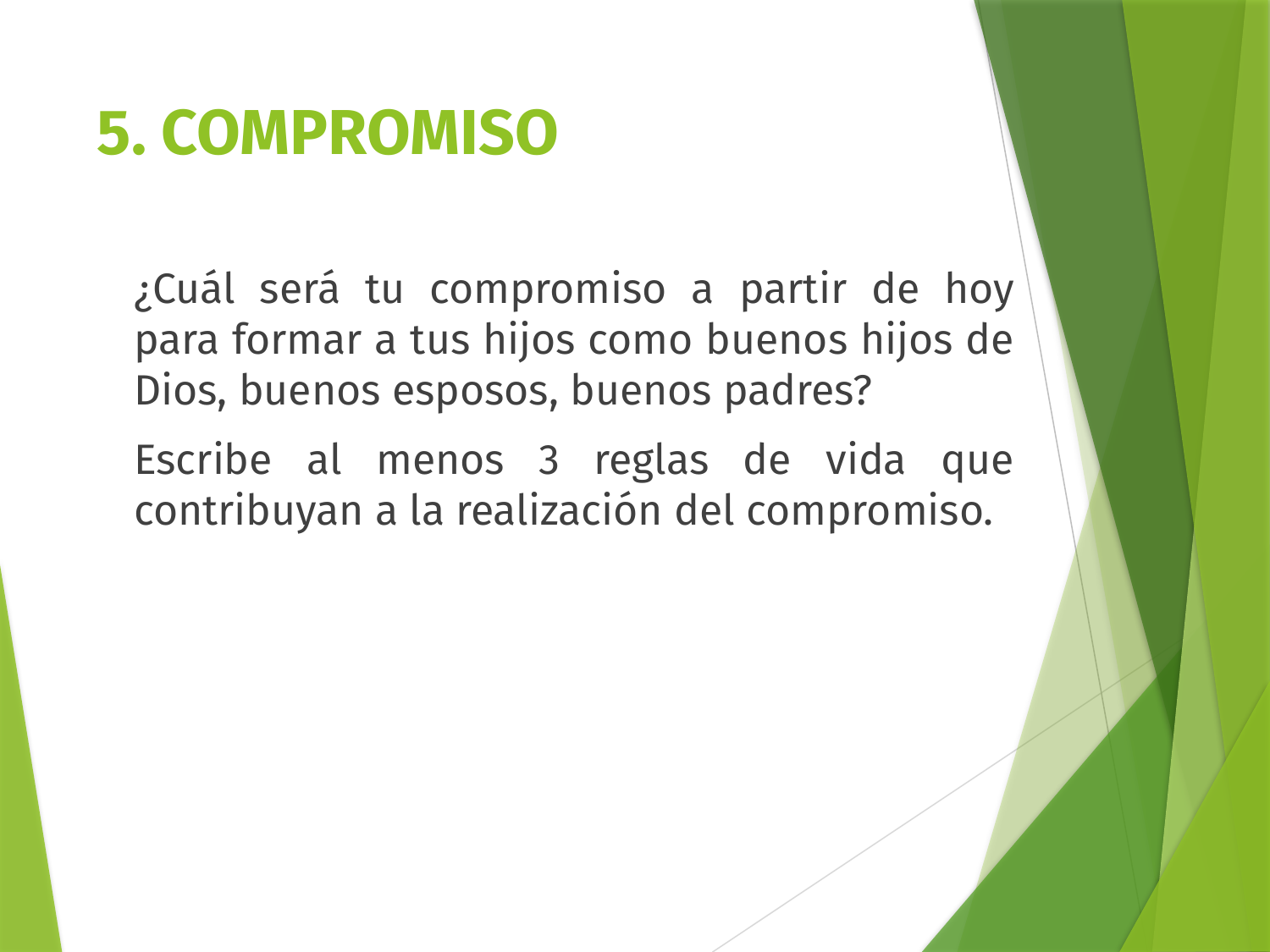

# 5. COMPROMISO
¿Cuál será tu compromiso a partir de hoy para formar a tus hijos como buenos hijos de Dios, buenos esposos, buenos padres?
Escribe al menos 3 reglas de vida que contribuyan a la realización del compromiso.